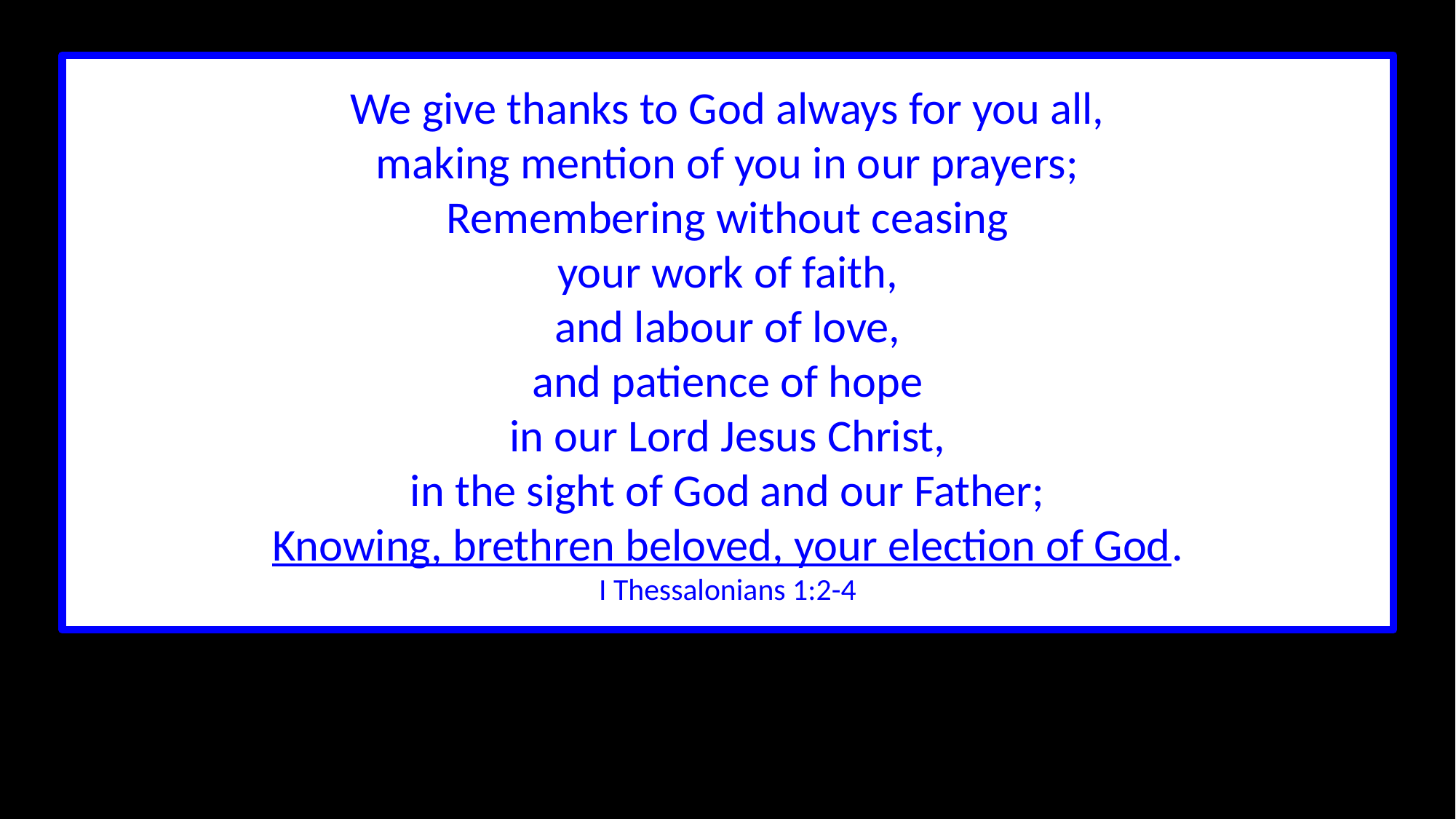

We give thanks to God always for you all,
making mention of you in our prayers;
Remembering without ceasing
your work of faith,
and labour of love,
and patience of hope
in our Lord Jesus Christ,
in the sight of God and our Father;
Knowing, brethren beloved, your election of God.
I Thessalonians 1:2-4